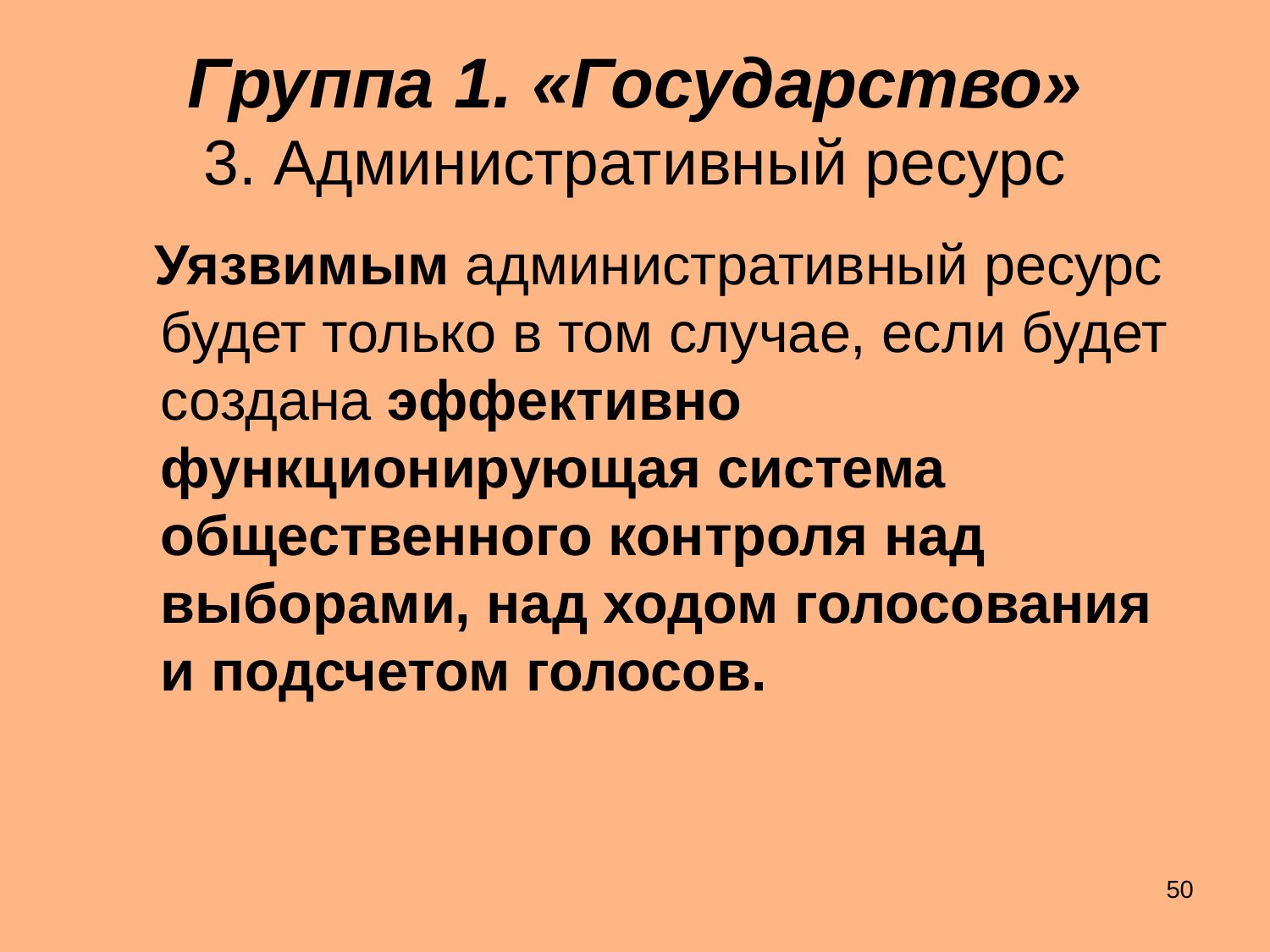

# Группа 1. «Государство» 3. Административный ресурс
     Уязвимым административный ресурс будет только в том случае, если будет создана эффективно функционирующая система общественного контроля над выборами, над ходом голосования и подсчетом голосов.
50